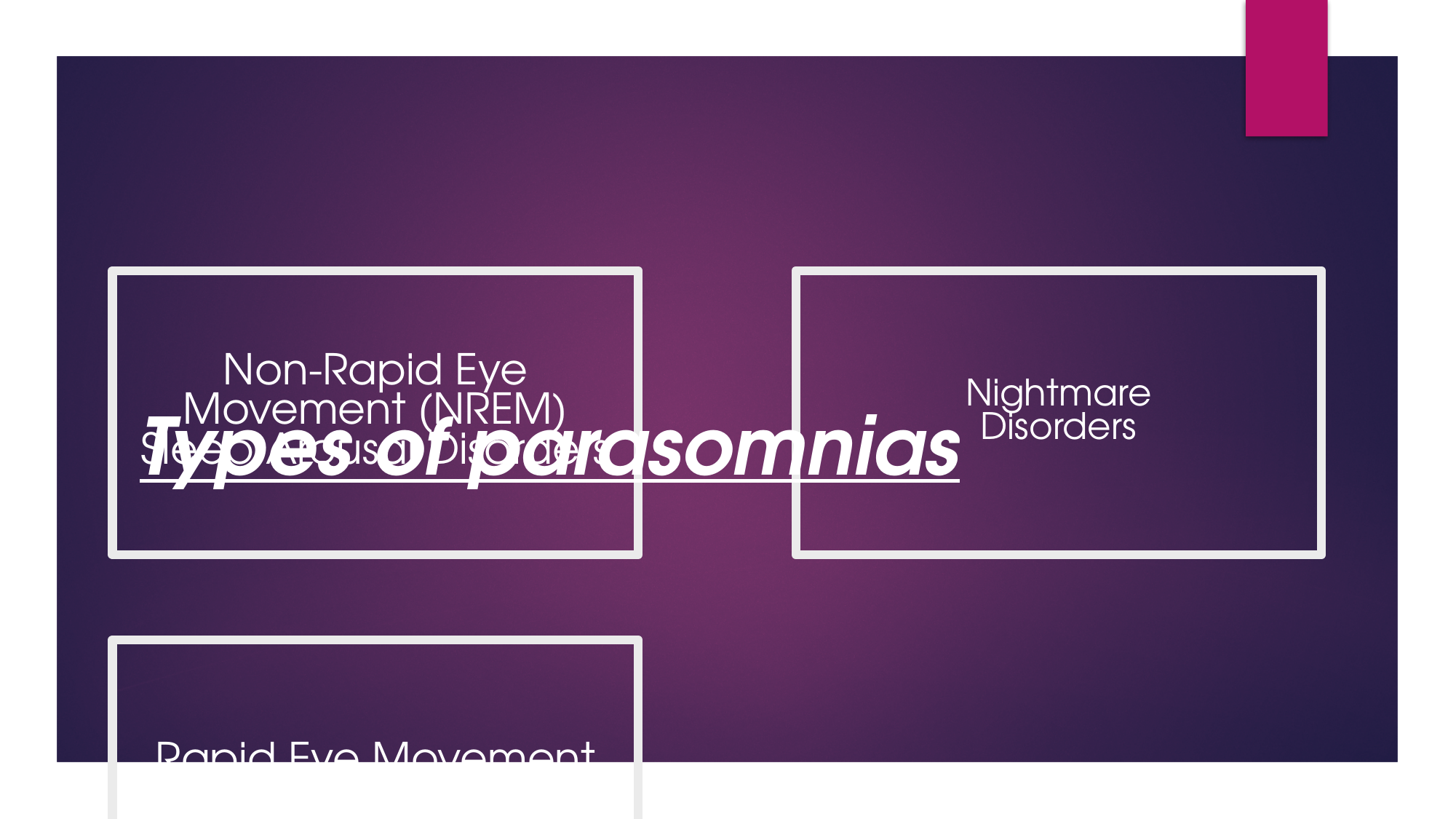

Non-Rapid Eye Movement (NREM) Sleep Arousal Disorders
Nightmare
Disorders
Rapid Eye Movement (REM) Sleep Disorders
Types of parasomnias